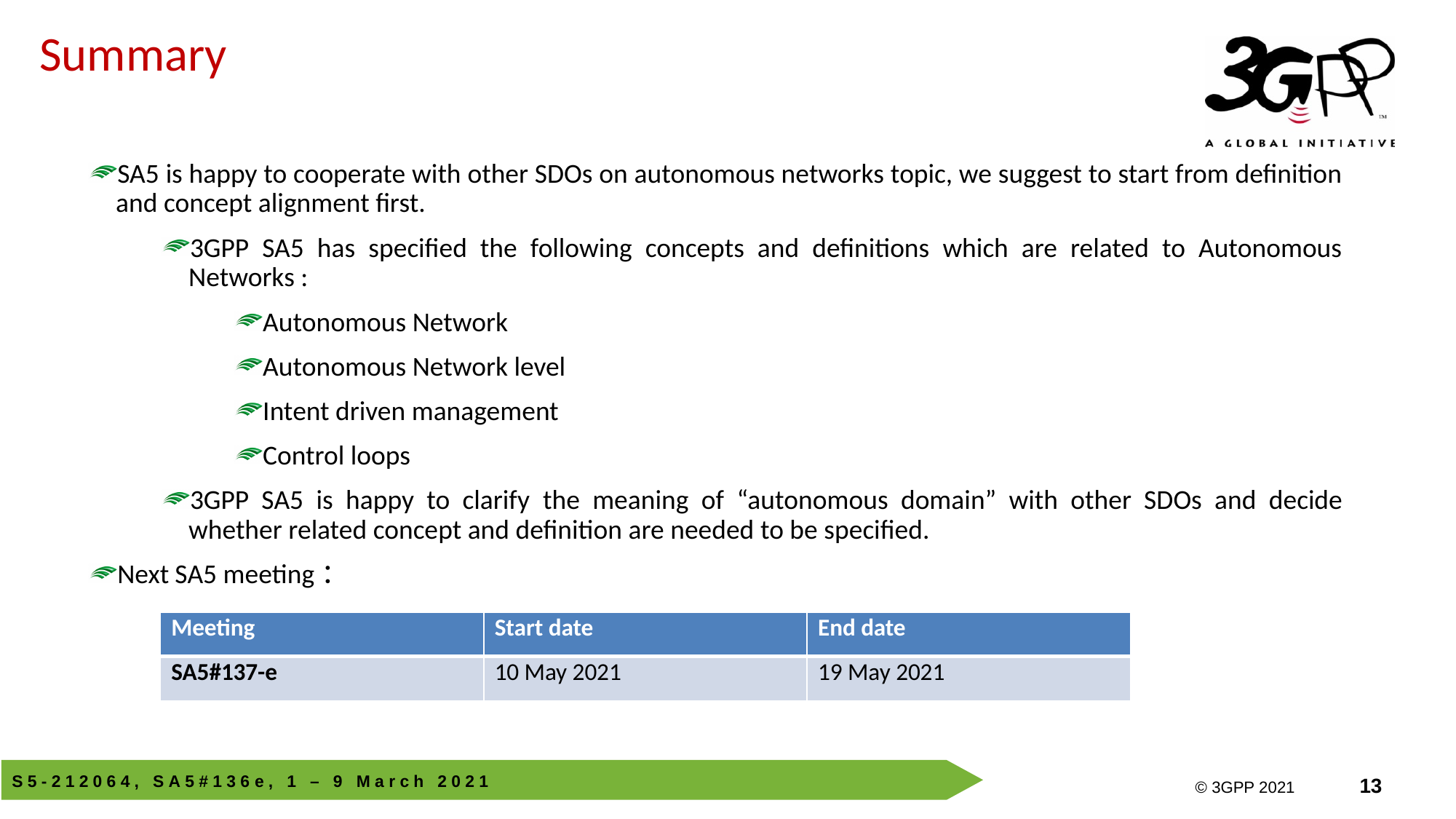

Summary
SA5 is happy to cooperate with other SDOs on autonomous networks topic, we suggest to start from definition and concept alignment first.
3GPP SA5 has specified the following concepts and definitions which are related to Autonomous Networks :
Autonomous Network
Autonomous Network level
Intent driven management
Control loops
3GPP SA5 is happy to clarify the meaning of “autonomous domain” with other SDOs and decide whether related concept and definition are needed to be specified.
Next SA5 meeting：
| Meeting | Start date | End date |
| --- | --- | --- |
| SA5#137-e | 10 May 2021 | 19 May 2021 |